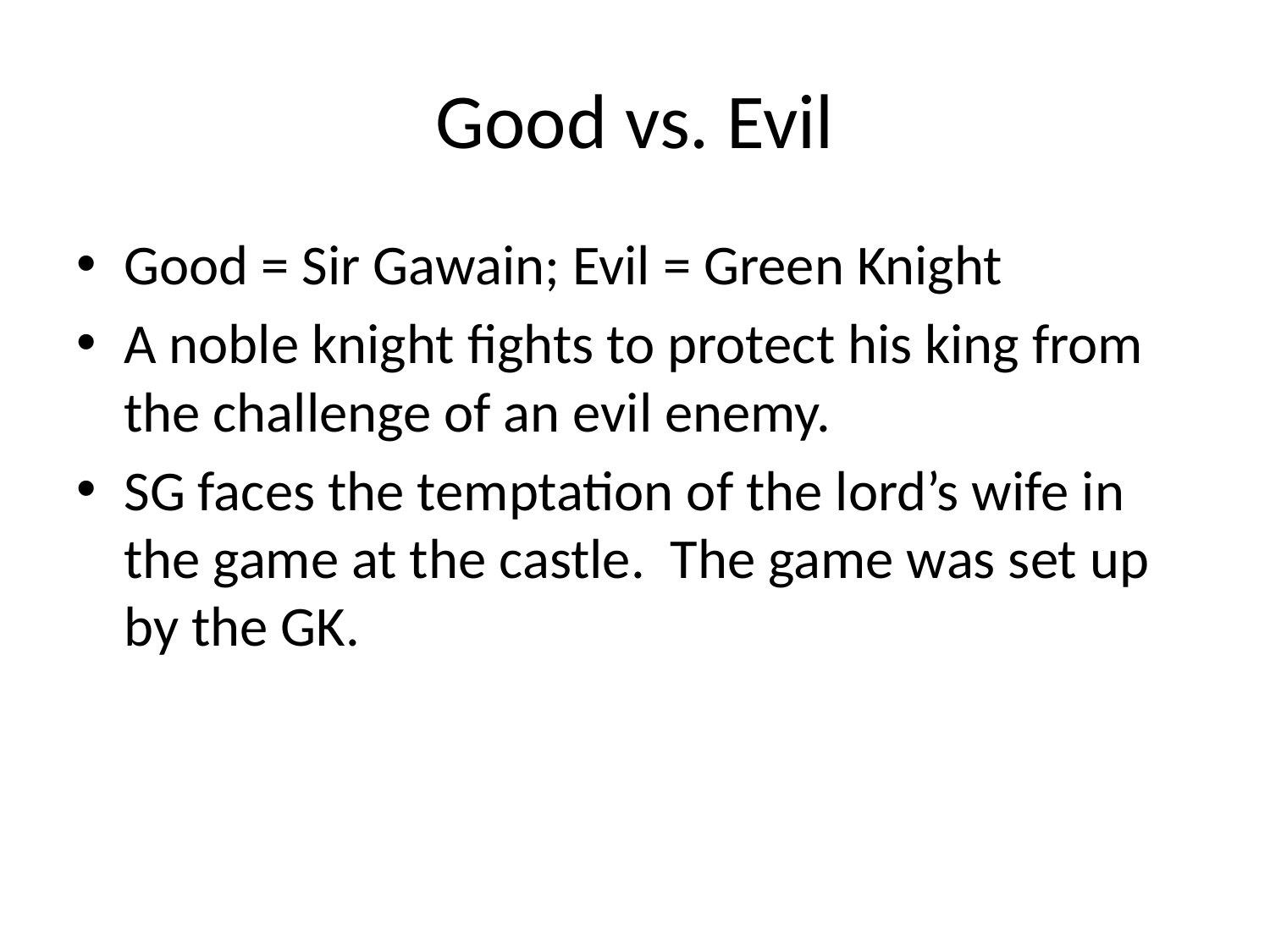

# Good vs. Evil
Good = Sir Gawain; Evil = Green Knight
A noble knight fights to protect his king from the challenge of an evil enemy.
SG faces the temptation of the lord’s wife in the game at the castle.  The game was set up by the GK.